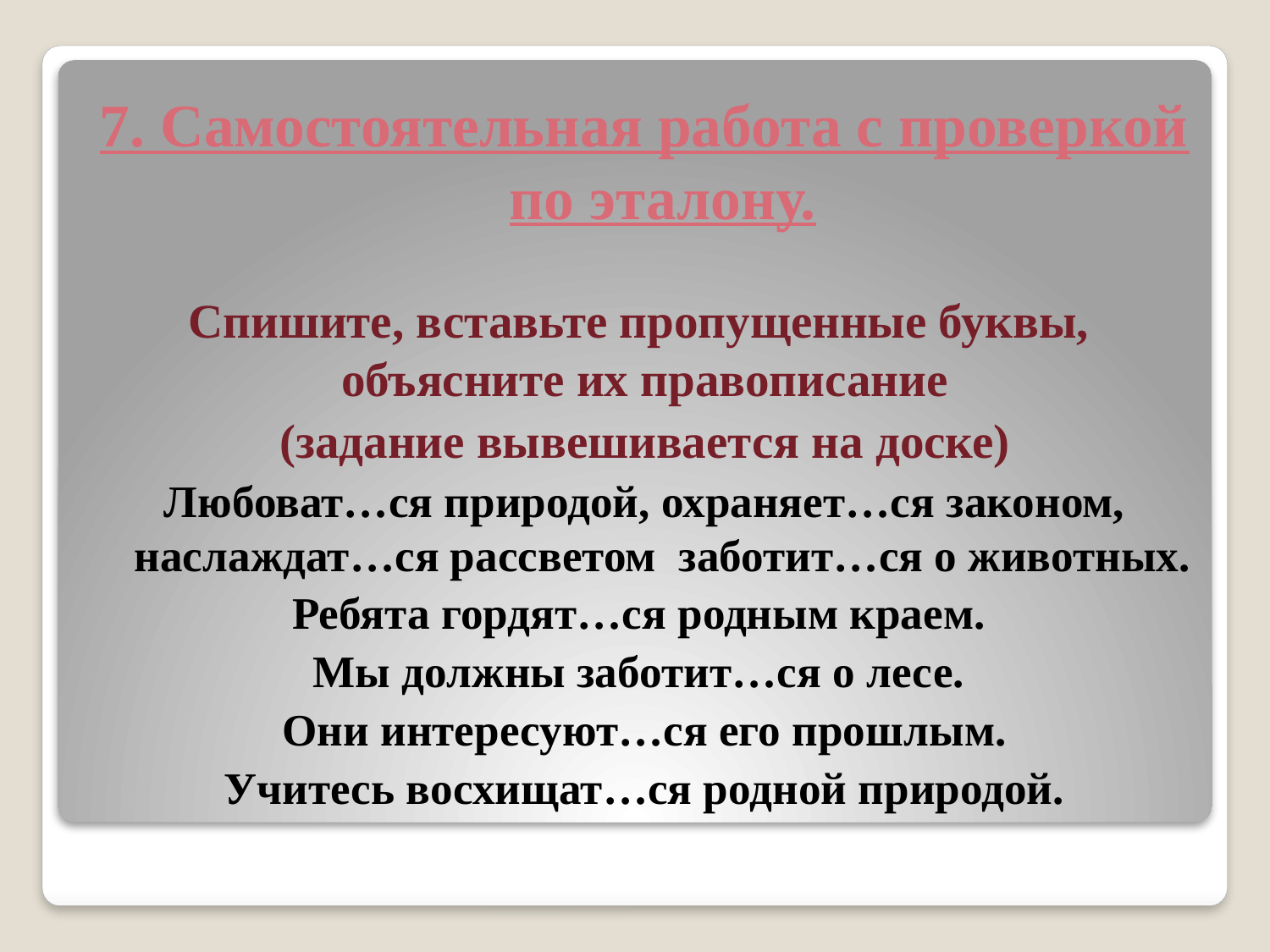

7. Самостоятельная работа с проверкой по эталону.

Спишите, вставьте пропущенные буквы,  объясните их правописание
(задание вывешивается на доске)
Любоват…ся природой, охраняет…ся законом, наслаждат…ся рассветом  заботит…ся о животных.
Ребята гордят…ся родным краем.
Мы должны заботит…ся о лесе.
Они интересуют…ся его прошлым.
Учитесь восхищат…ся родной природой.